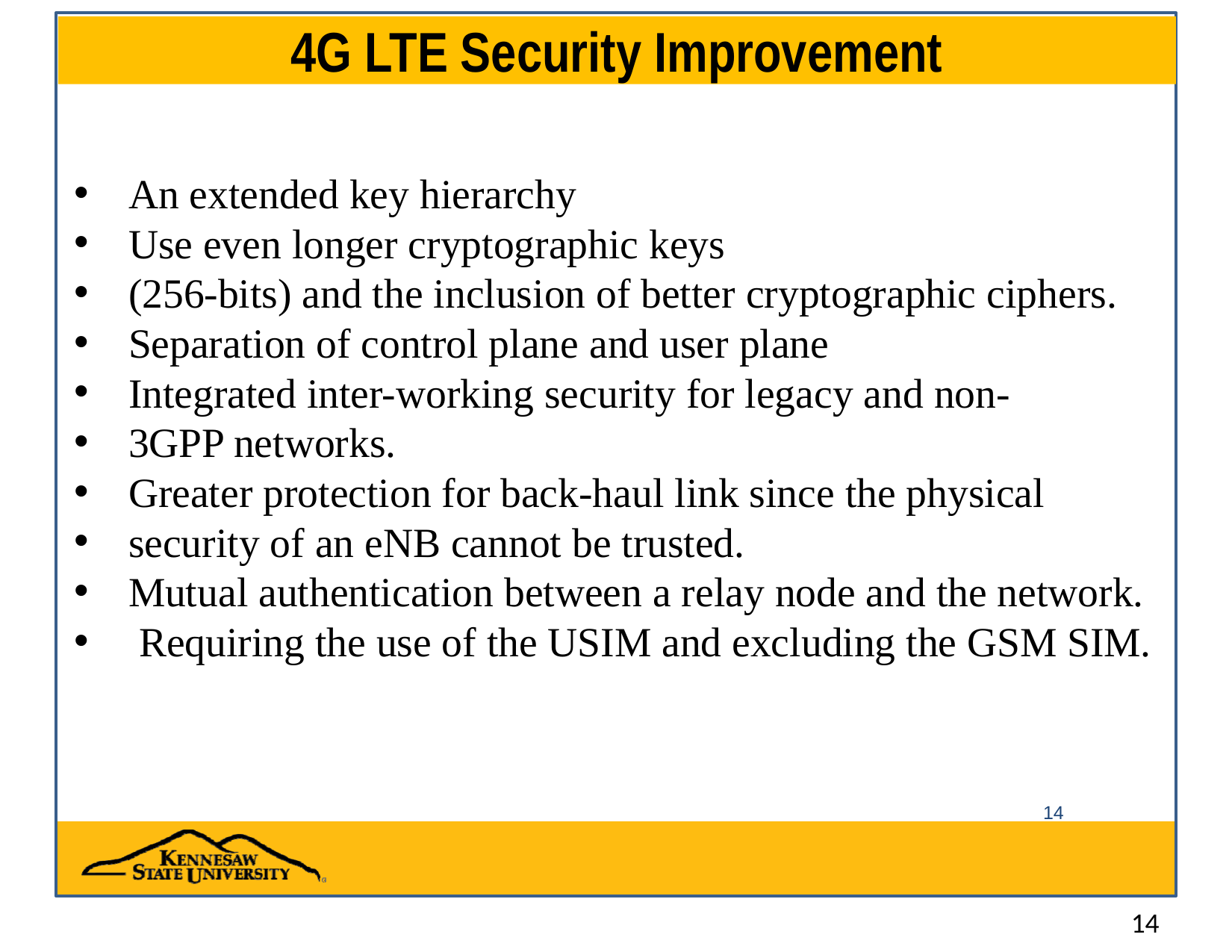

# 4G LTE Security Improvement
An extended key hierarchy
Use even longer cryptographic keys
(256-bits) and the inclusion of better cryptographic ciphers.
Separation of control plane and user plane
Integrated inter-working security for legacy and non-
3GPP networks.
Greater protection for back-haul link since the physical
security of an eNB cannot be trusted.
Mutual authentication between a relay node and the network.
 Requiring the use of the USIM and excluding the GSM SIM.

14